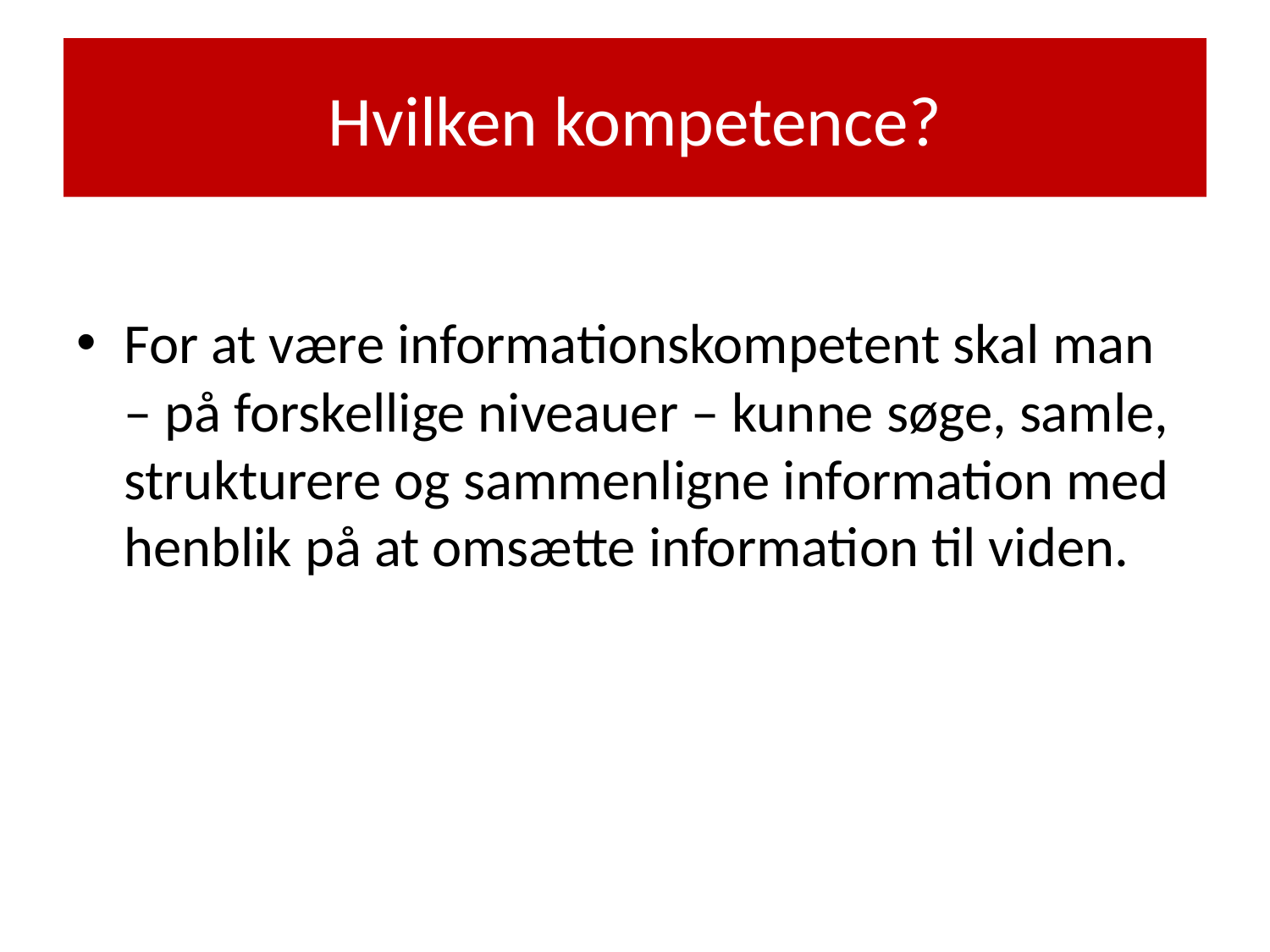

# Hvilken kompetence?

For at være informationskompetent skal man – på forskellige niveauer – kunne søge, samle, strukturere og sammenligne information med henblik på at omsætte information til viden.